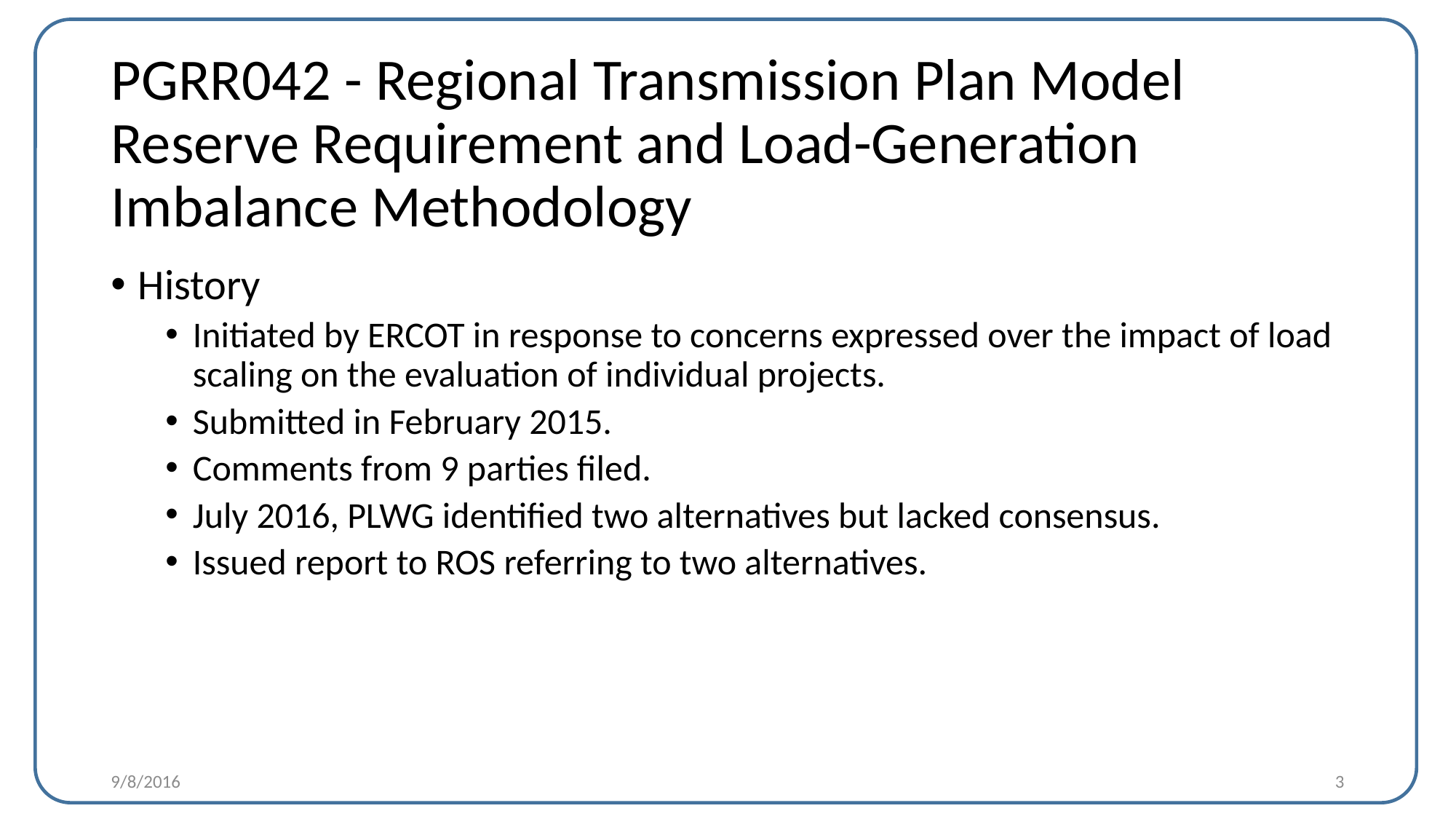

# PGRR042 - Regional Transmission Plan Model Reserve Requirement and Load-Generation Imbalance Methodology
History
Initiated by ERCOT in response to concerns expressed over the impact of load scaling on the evaluation of individual projects.
Submitted in February 2015.
Comments from 9 parties filed.
July 2016, PLWG identified two alternatives but lacked consensus.
Issued report to ROS referring to two alternatives.

9/8/2016
3